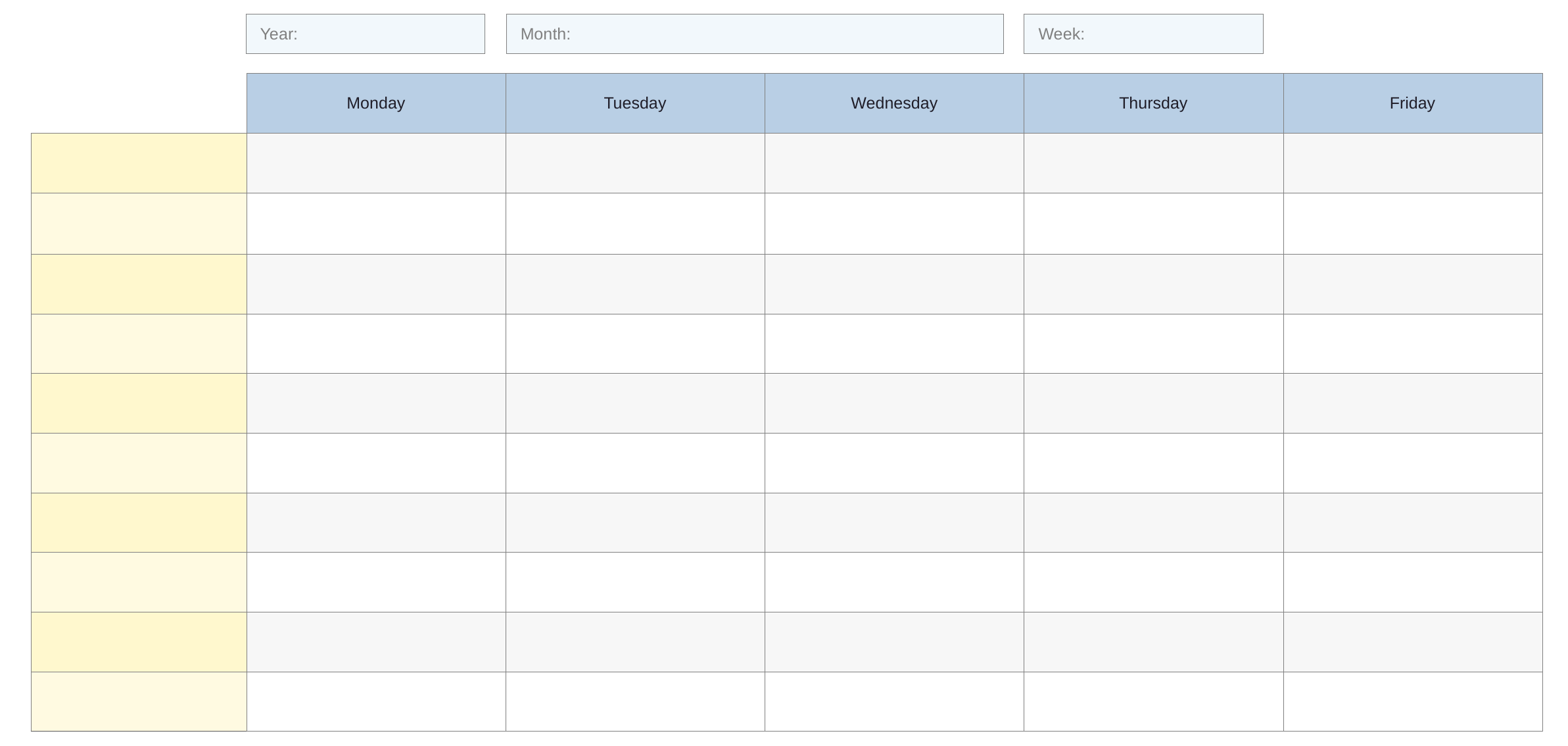

| Year: |
| --- |
| Month: |
| --- |
| Week: |
| --- |
|  | Monday | Tuesday | Wednesday | Thursday | Friday |
| --- | --- | --- | --- | --- | --- |
|  |  |  |  |  |  |
|  |  |  |  |  |  |
|  |  |  |  |  |  |
|  |  |  |  |  |  |
|  |  |  |  |  |  |
|  |  |  |  |  |  |
|  |  |  |  |  |  |
|  |  |  |  |  |  |
|  |  |  |  |  |  |
|  |  |  |  |  |  |